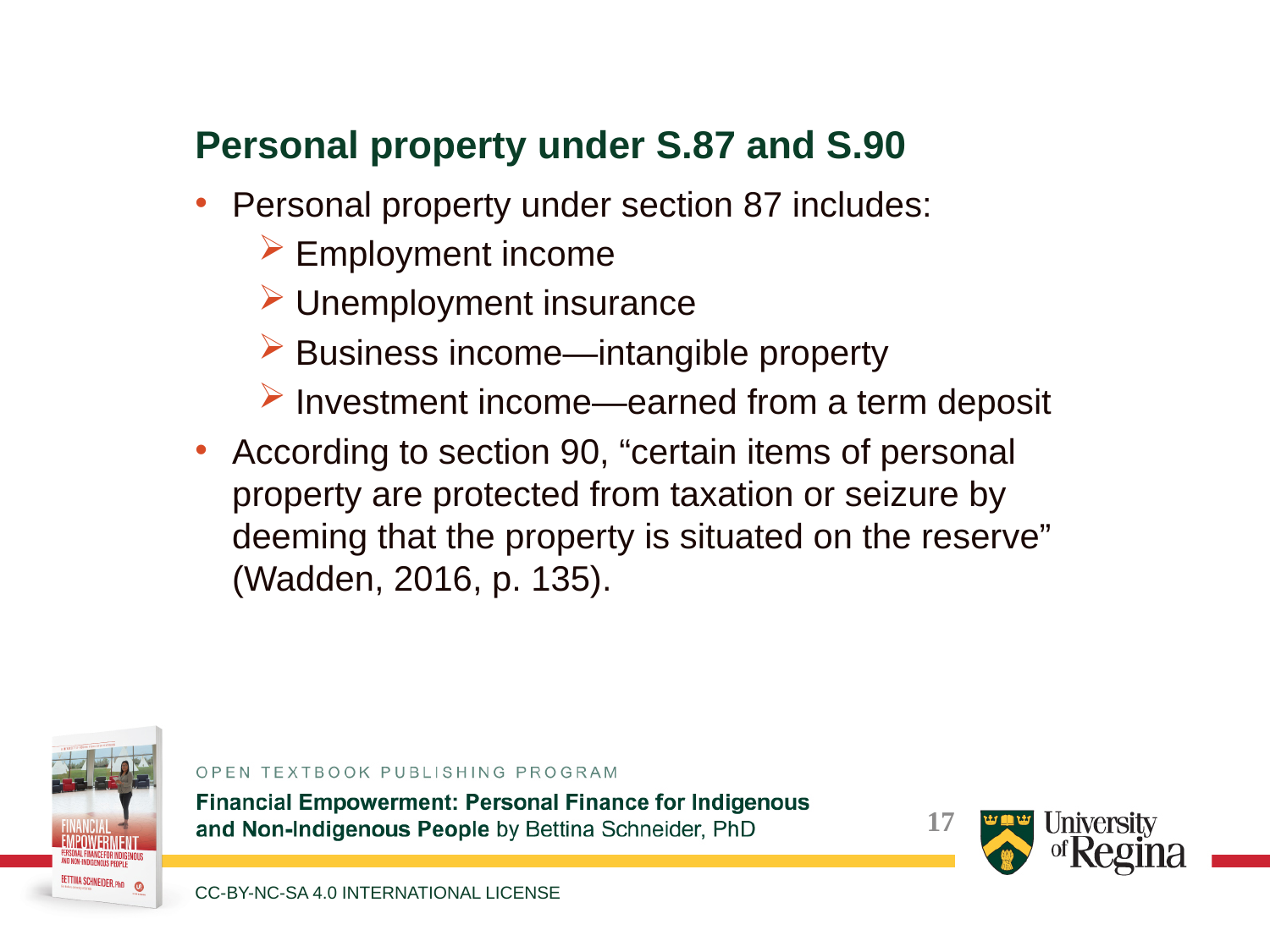

Personal property under S.87 and S.90
Personal property under section 87 includes:
Employment income
Unemployment insurance
Business income—intangible property
Investment income—earned from a term deposit
According to section 90, “certain items of personal property are protected from taxation or seizure by deeming that the property is situated on the reserve” (Wadden, 2016, p. 135).
CC-BY-NC-SA 4.0 INTERNATIONAL LICENSE